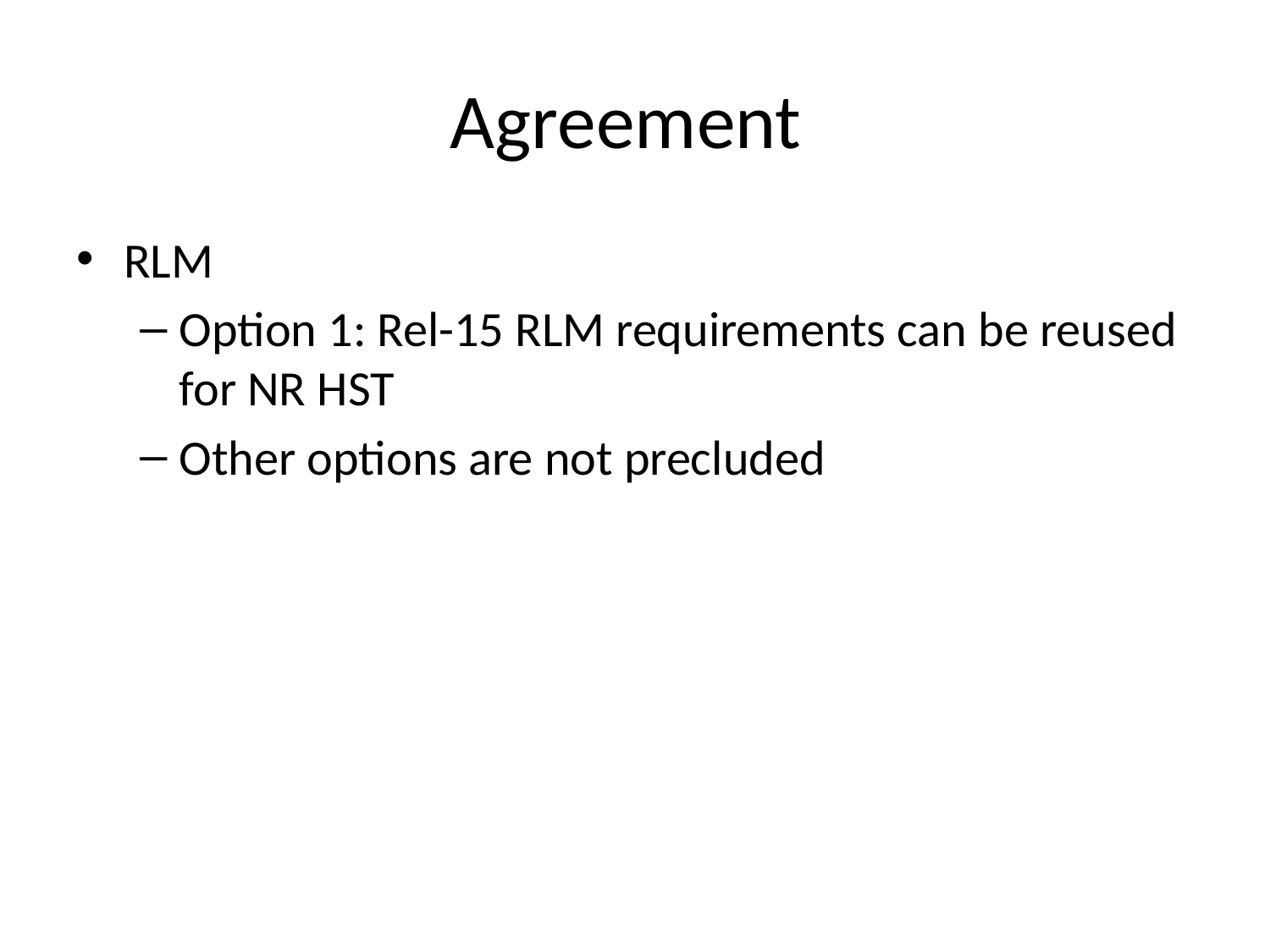

# Agreement
RLM
Option 1: Rel-15 RLM requirements can be reused for NR HST
Other options are not precluded